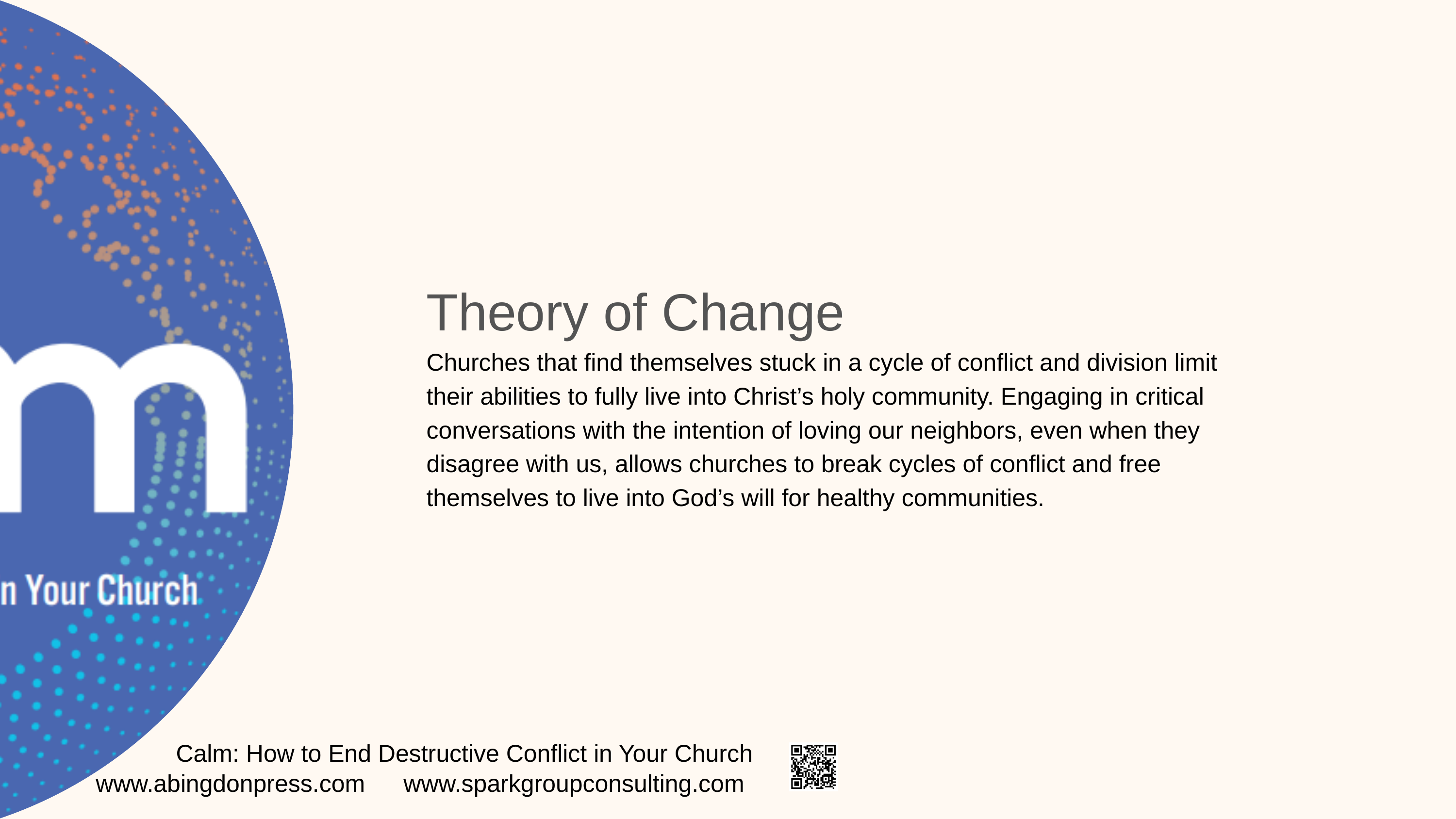

Theory of Change
Churches that find themselves stuck in a cycle of conflict and division limit their abilities to fully live into Christ’s holy community. Engaging in critical conversations with the intention of loving our neighbors, even when they disagree with us, allows churches to break cycles of conflict and free themselves to live into God’s will for healthy communities.

Calm: How to End Destructive Conflict in Your Church

www.abingdonpress.com
www.sparkgroupconsulting.com